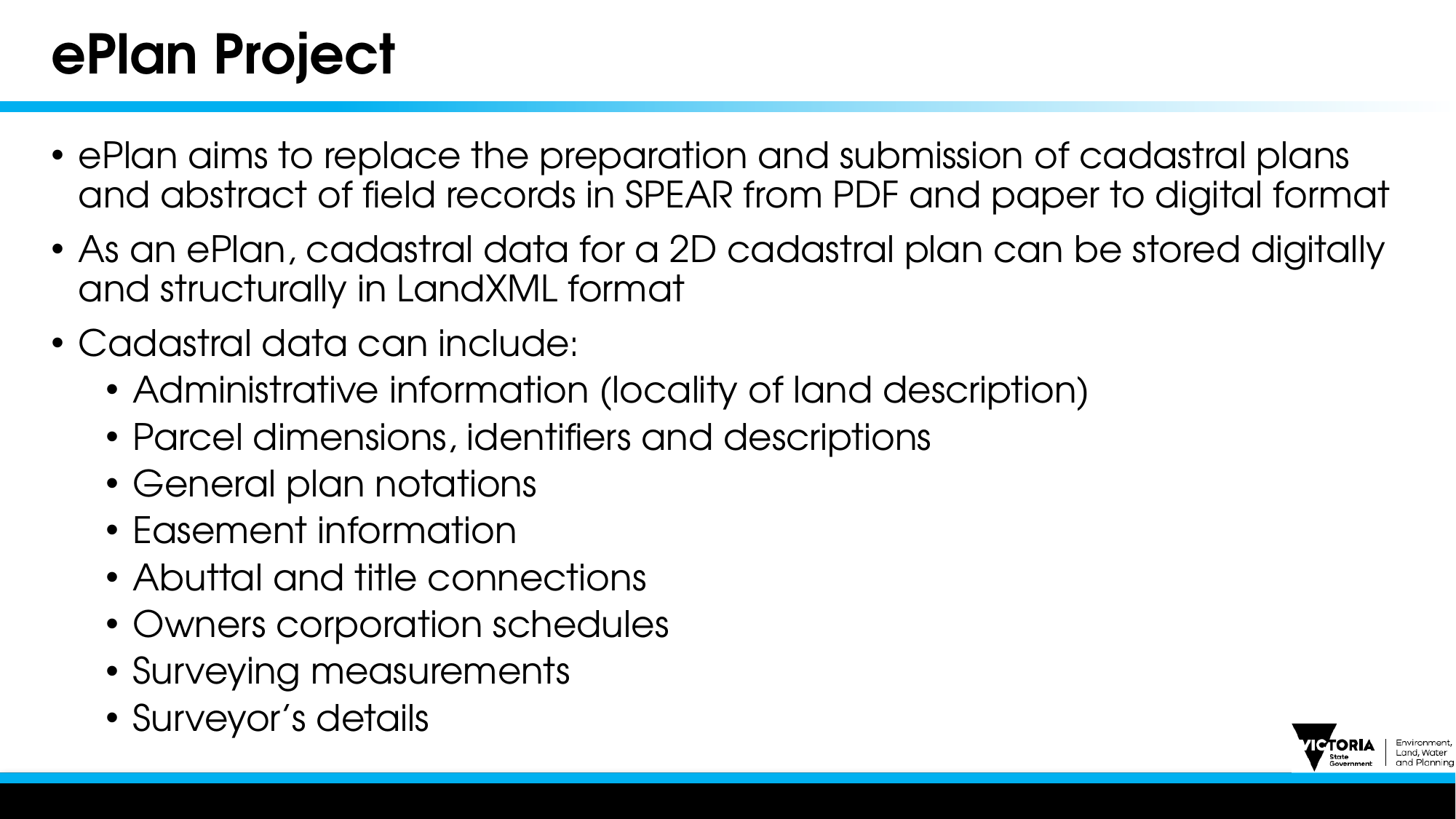

# ePlan Project
ePlan aims to replace the preparation and submission of cadastral plans and abstract of field records in SPEAR from PDF and paper to digital format
As an ePlan, cadastral data for a 2D cadastral plan can be stored digitally and structurally in LandXML format
Cadastral data can include:
Administrative information (locality of land description)
Parcel dimensions, identifiers and descriptions
General plan notations
Easement information
Abuttal and title connections
Owners corporation schedules
Surveying measurements
Surveyor’s details